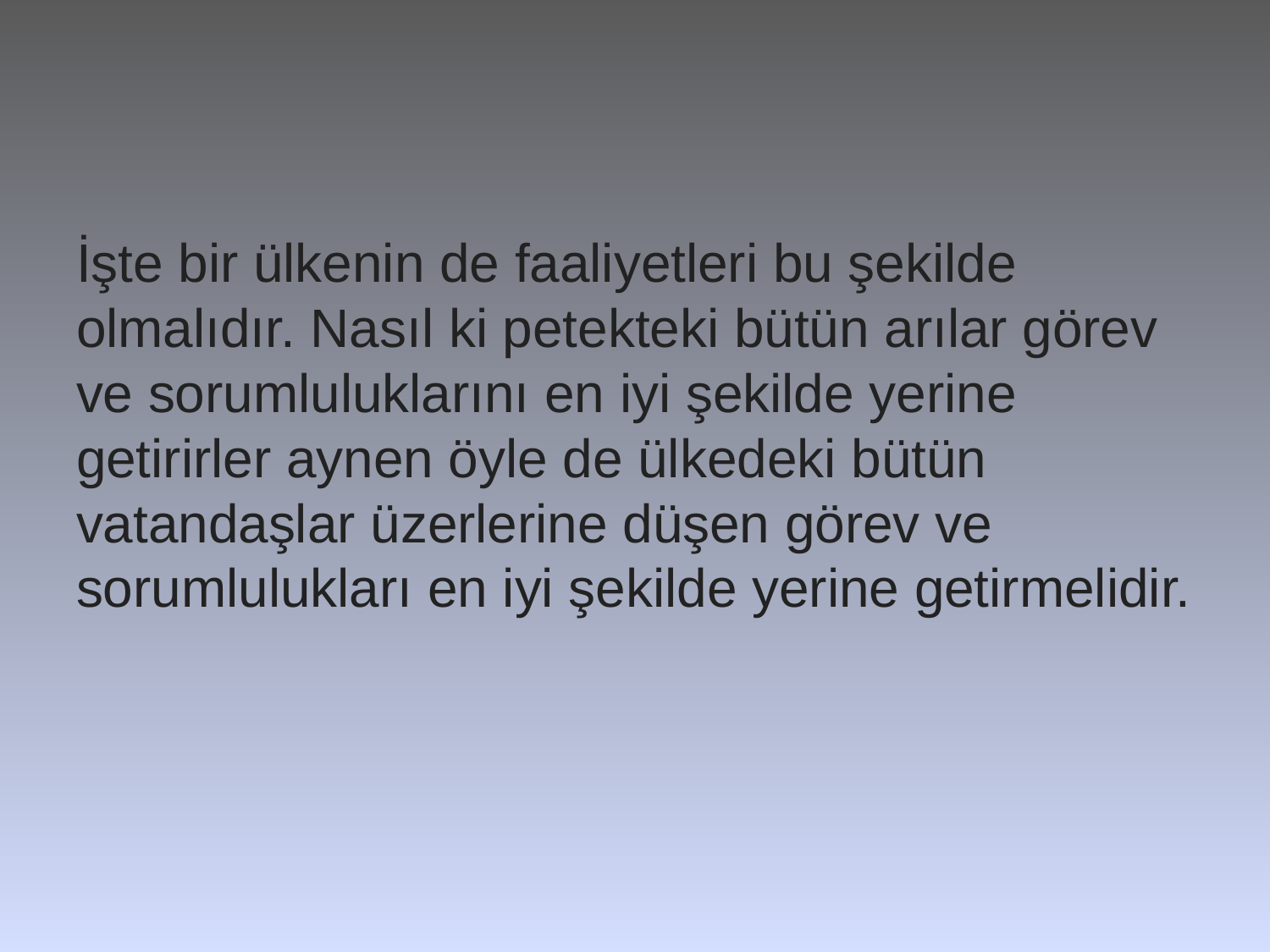

İşte bir ülkenin de faaliyetleri bu şekilde olmalıdır. Nasıl ki petekteki bütün arılar görev ve sorumluluklarını en iyi şekilde yerine getirirler aynen öyle de ülkedeki bütün vatandaşlar üzerlerine düşen görev ve sorumlulukları en iyi şekilde yerine getirmelidir.